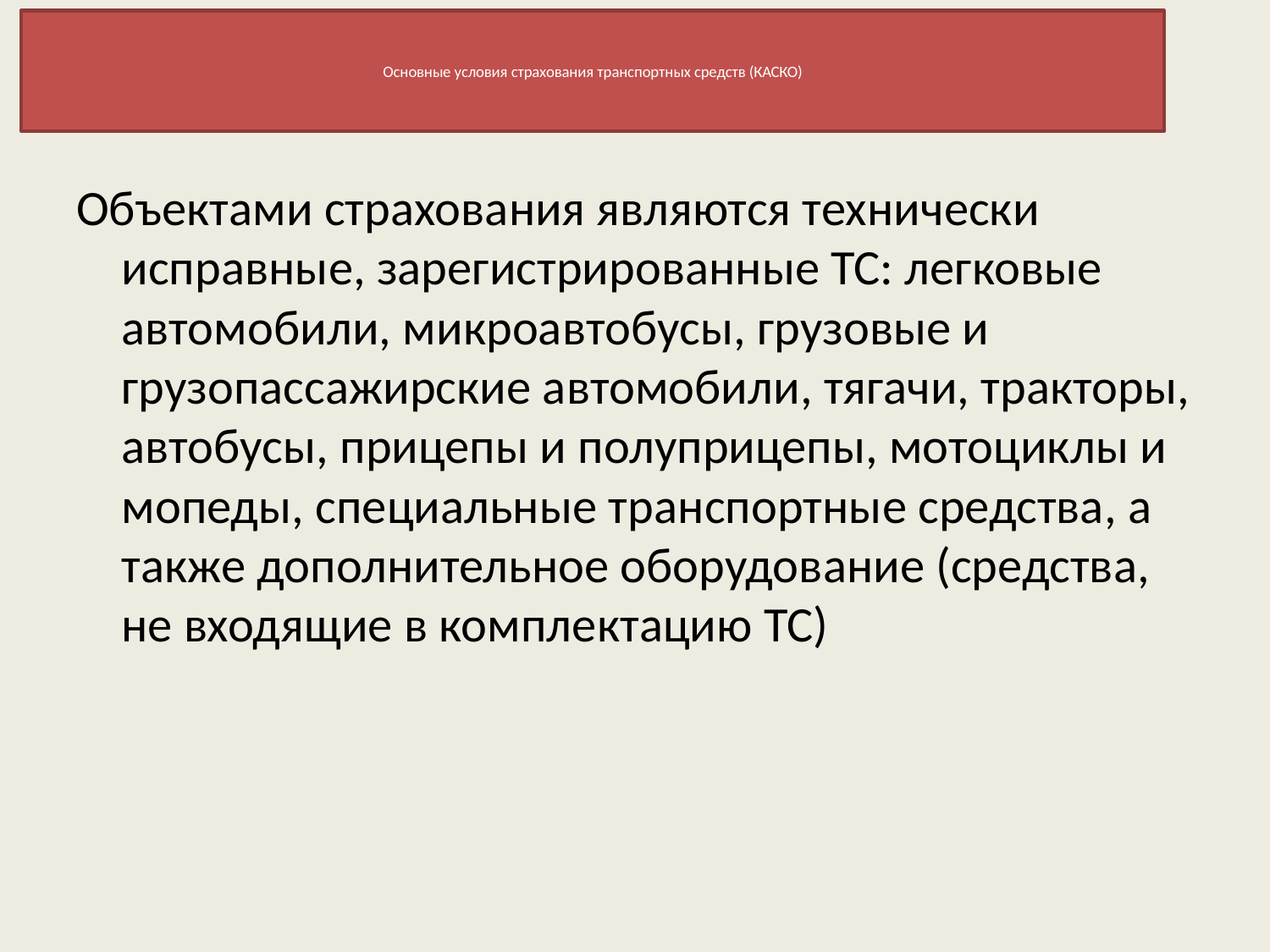

# Основные условия страхования транспортных средств (КАСКО)
Объектами страхования являются технически исправные, зарегистрированные ТС: легковые автомобили, микроавтобусы, грузовые и грузопассажирские автомобили, тягачи, тракторы, автобусы, прицепы и полуприцепы, мотоциклы и мопеды, специальные транспортные средства, а также дополнительное оборудование (средства, не входящие в комплектацию ТС)